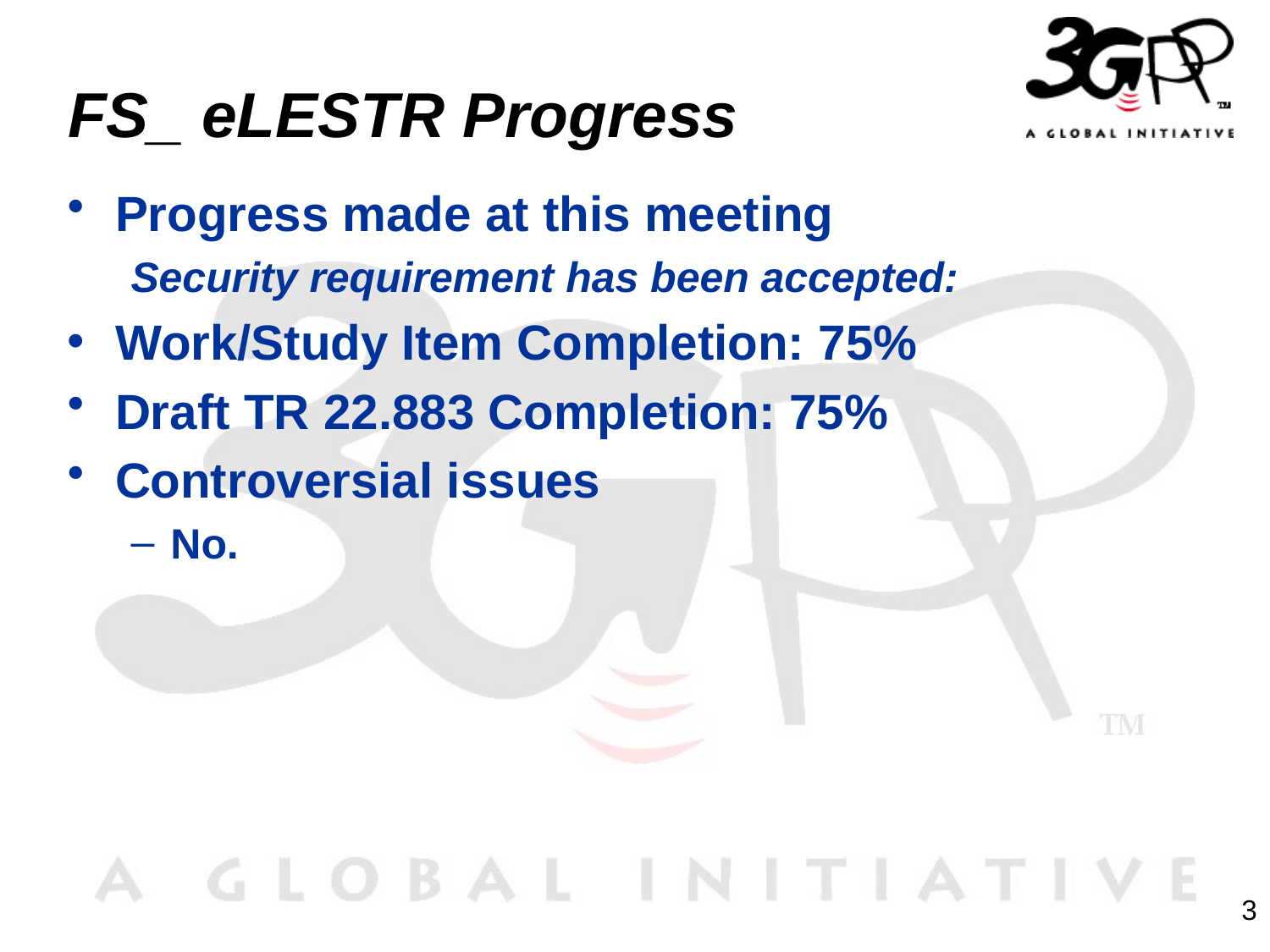

# FS_ eLESTR Progress
Progress made at this meeting
Security requirement has been accepted:
Work/Study Item Completion: 75%
Draft TR 22.883 Completion: 75%
Controversial issues
No.
3